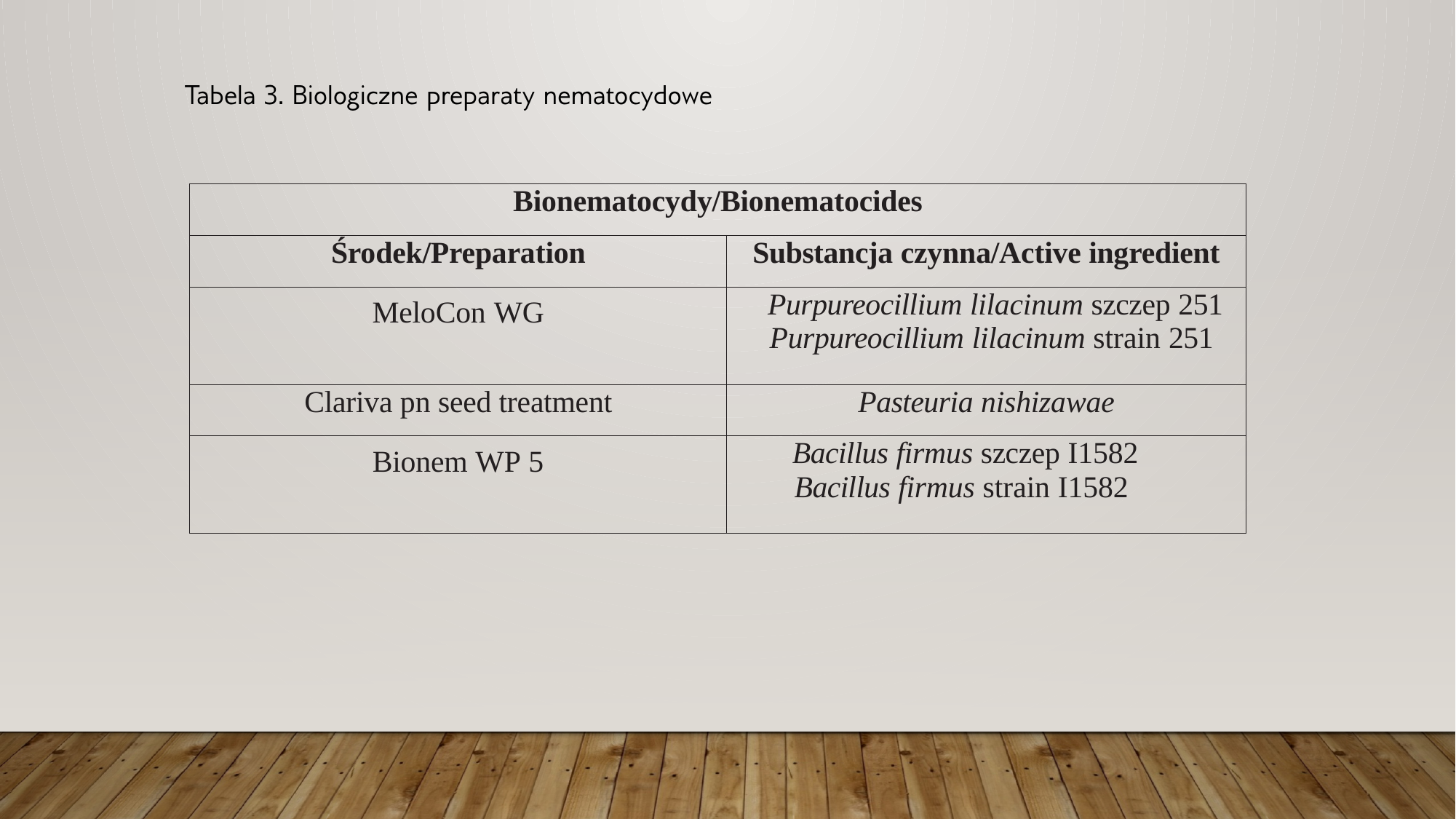

Tabela 3. Biologiczne preparaty nematocydowe
| Bionematocydy/Bionematocides |  |
| --- | --- |
| Środek/Preparation | Substancja czynna/Active ingredient |
| MeloCon WG | Purpureocillium lilacinum szczep 251 Purpureocillium lilacinum strain 251 |
| Clariva pn seed treatment | Pasteuria nishizawae |
| Bionem WP 5 | Bacillus firmus szczep I1582 Bacillus firmus strain I1582 |